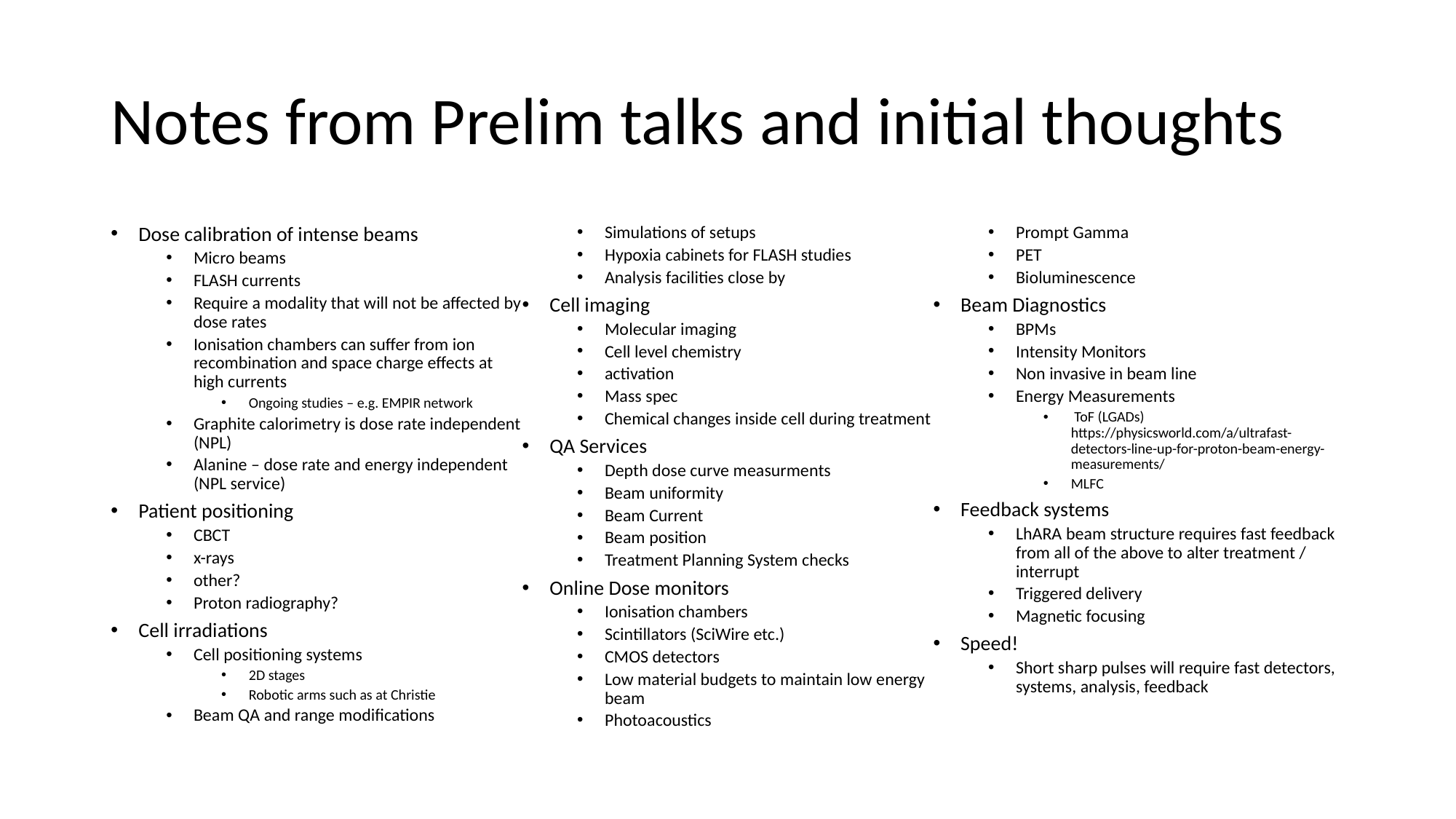

# Notes from Prelim talks and initial thoughts
Dose calibration of intense beams
Micro beams
FLASH currents
Require a modality that will not be affected by dose rates
Ionisation chambers can suffer from ion recombination and space charge effects at high currents
Ongoing studies – e.g. EMPIR network
Graphite calorimetry is dose rate independent (NPL)
Alanine – dose rate and energy independent (NPL service)
Patient positioning
CBCT
x-rays
other?
Proton radiography?
Cell irradiations
Cell positioning systems
2D stages
Robotic arms such as at Christie
Beam QA and range modifications
Simulations of setups
Hypoxia cabinets for FLASH studies
Analysis facilities close by
Cell imaging
Molecular imaging
Cell level chemistry
activation
Mass spec
Chemical changes inside cell during treatment
QA Services
Depth dose curve measurments
Beam uniformity
Beam Current
Beam position
Treatment Planning System checks
Online Dose monitors
Ionisation chambers
Scintillators (SciWire etc.)
CMOS detectors
Low material budgets to maintain low energy beam
Photoacoustics
Prompt Gamma
PET
Bioluminescence
Beam Diagnostics
BPMs
Intensity Monitors
Non invasive in beam line
Energy Measurements
 ToF (LGADs) https://physicsworld.com/a/ultrafast-detectors-line-up-for-proton-beam-energy-measurements/
MLFC
Feedback systems
LhARA beam structure requires fast feedback from all of the above to alter treatment / interrupt
Triggered delivery
Magnetic focusing
Speed!
Short sharp pulses will require fast detectors, systems, analysis, feedback